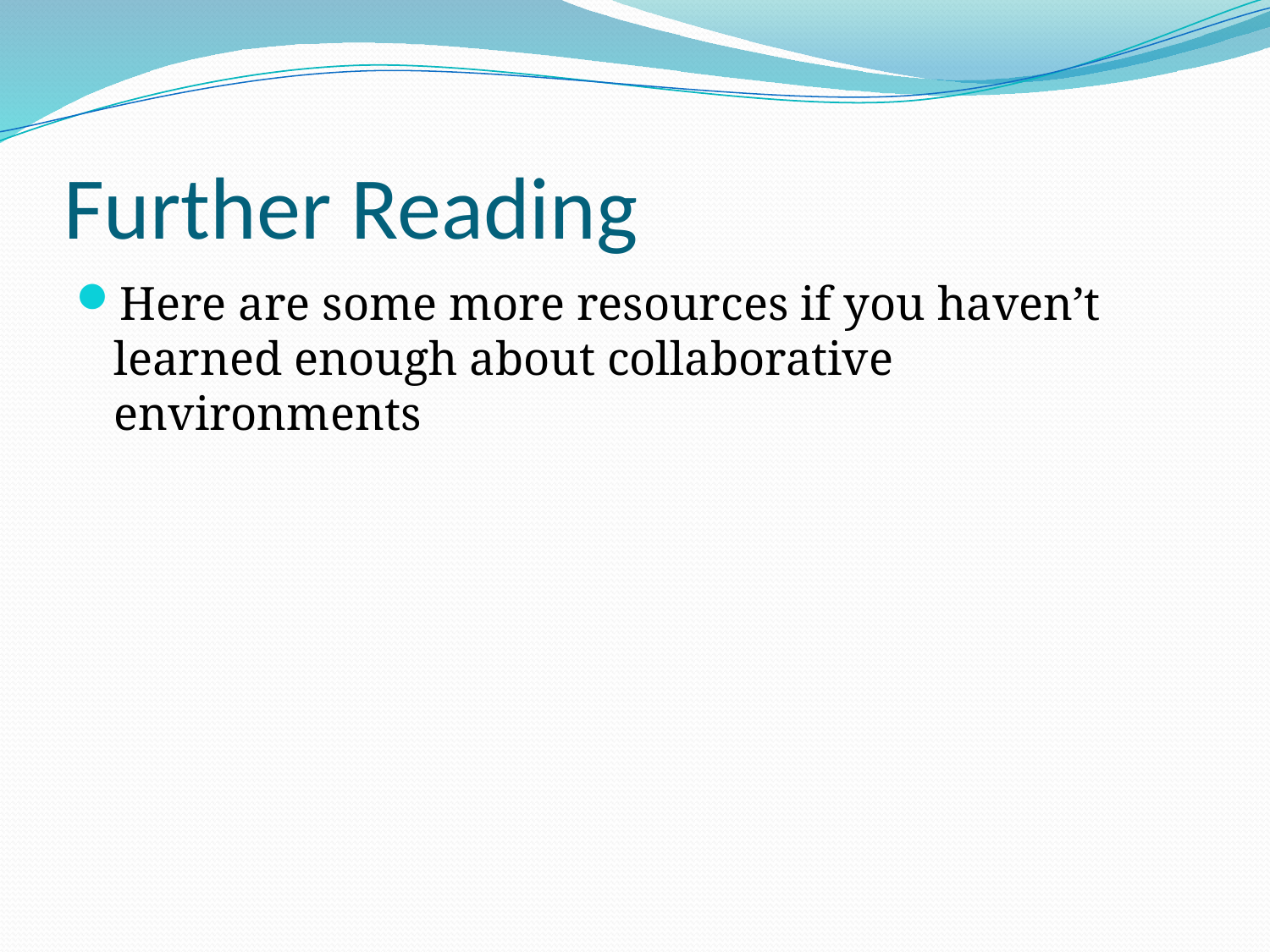

# Further Reading
Here are some more resources if you haven’t learned enough about collaborative environments